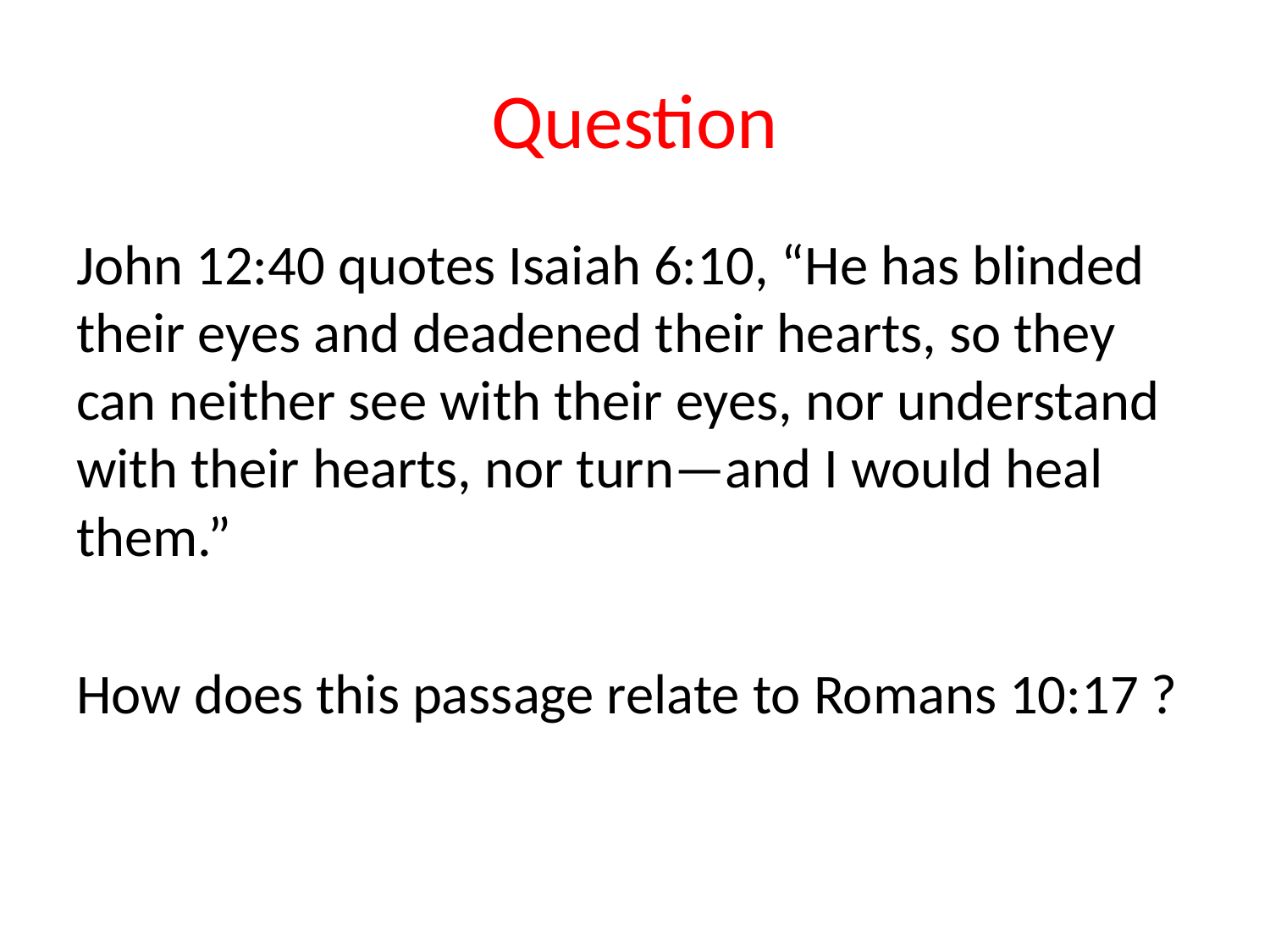

# Question
John 12:40 quotes Isaiah 6:10, “He has blinded their eyes and deadened their hearts, so they can neither see with their eyes, nor understand with their hearts, nor turn—and I would heal them.”

How does this passage relate to Romans 10:17 ?